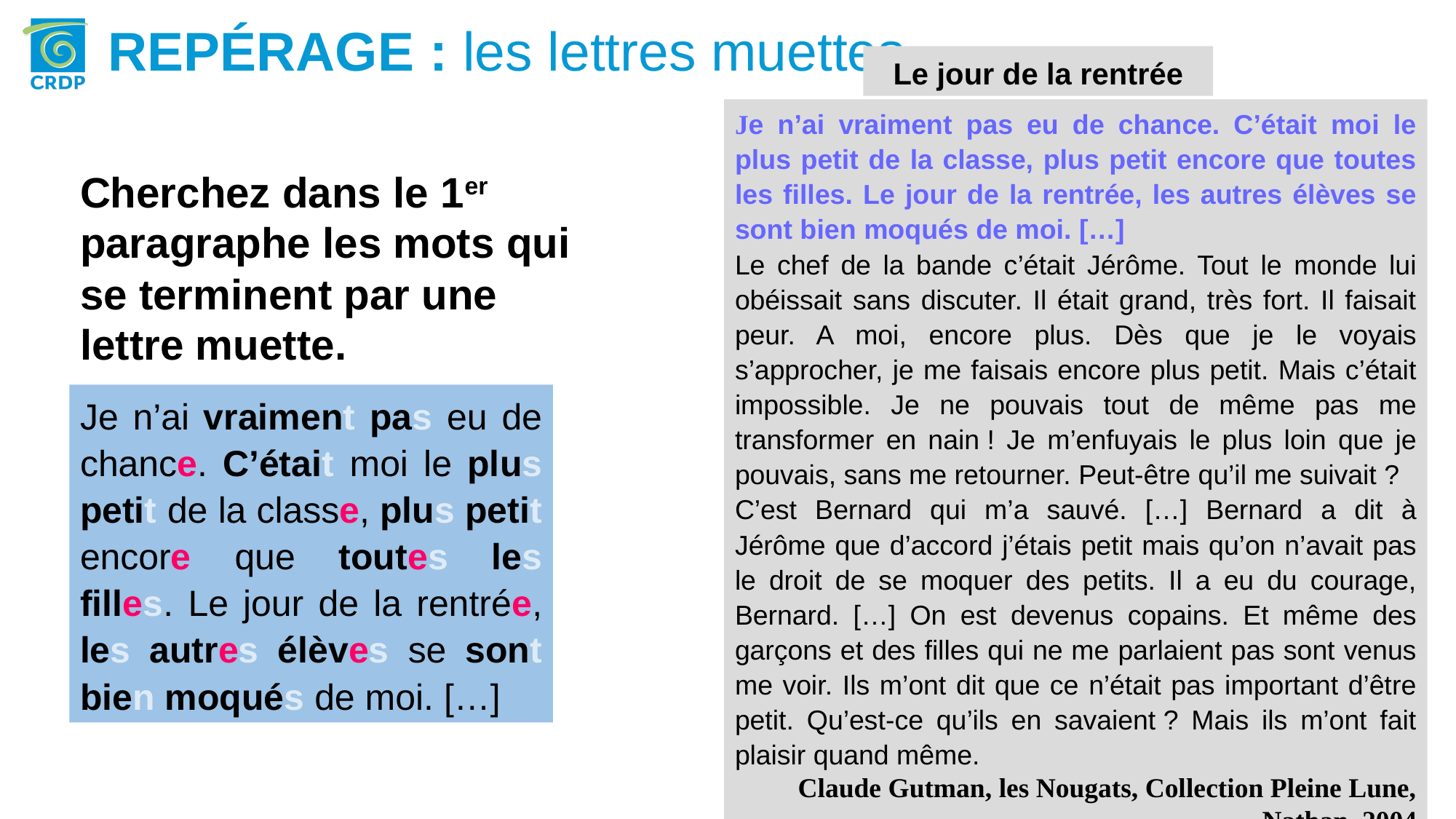

REPÉRAGE : les lettres muettes
Le jour de la rentrée
Je n’ai vraiment pas eu de chance. C’était moi le plus petit de la classe, plus petit encore que toutes les filles. Le jour de la rentrée, les autres élèves se sont bien moqués de moi. […]
Le chef de la bande c’était Jérôme. Tout le monde lui obéissait sans discuter. Il était grand, très fort. Il faisait peur. A moi, encore plus. Dès que je le voyais s’approcher, je me faisais encore plus petit. Mais c’était impossible. Je ne pouvais tout de même pas me transformer en nain ! Je m’enfuyais le plus loin que je pouvais, sans me retourner. Peut-être qu’il me suivait ?
C’est Bernard qui m’a sauvé. […] Bernard a dit à Jérôme que d’accord j’étais petit mais qu’on n’avait pas le droit de se moquer des petits. Il a eu du courage, Bernard. […] On est devenus copains. Et même des garçons et des filles qui ne me parlaient pas sont venus me voir. Ils m’ont dit que ce n’était pas important d’être petit. Qu’est-ce qu’ils en savaient ? Mais ils m’ont fait plaisir quand même.
Claude Gutman, les Nougats, Collection Pleine Lune, Nathan, 2004
Cherchez dans le 1er paragraphe les mots qui se terminent par une lettre muette.

Je n’ai vraiment pas eu de chance. C’était moi le plus petit de la classe, plus petit encore que toutes les filles. Le jour de la rentrée, les autres élèves se sont bien moqués de moi. […]